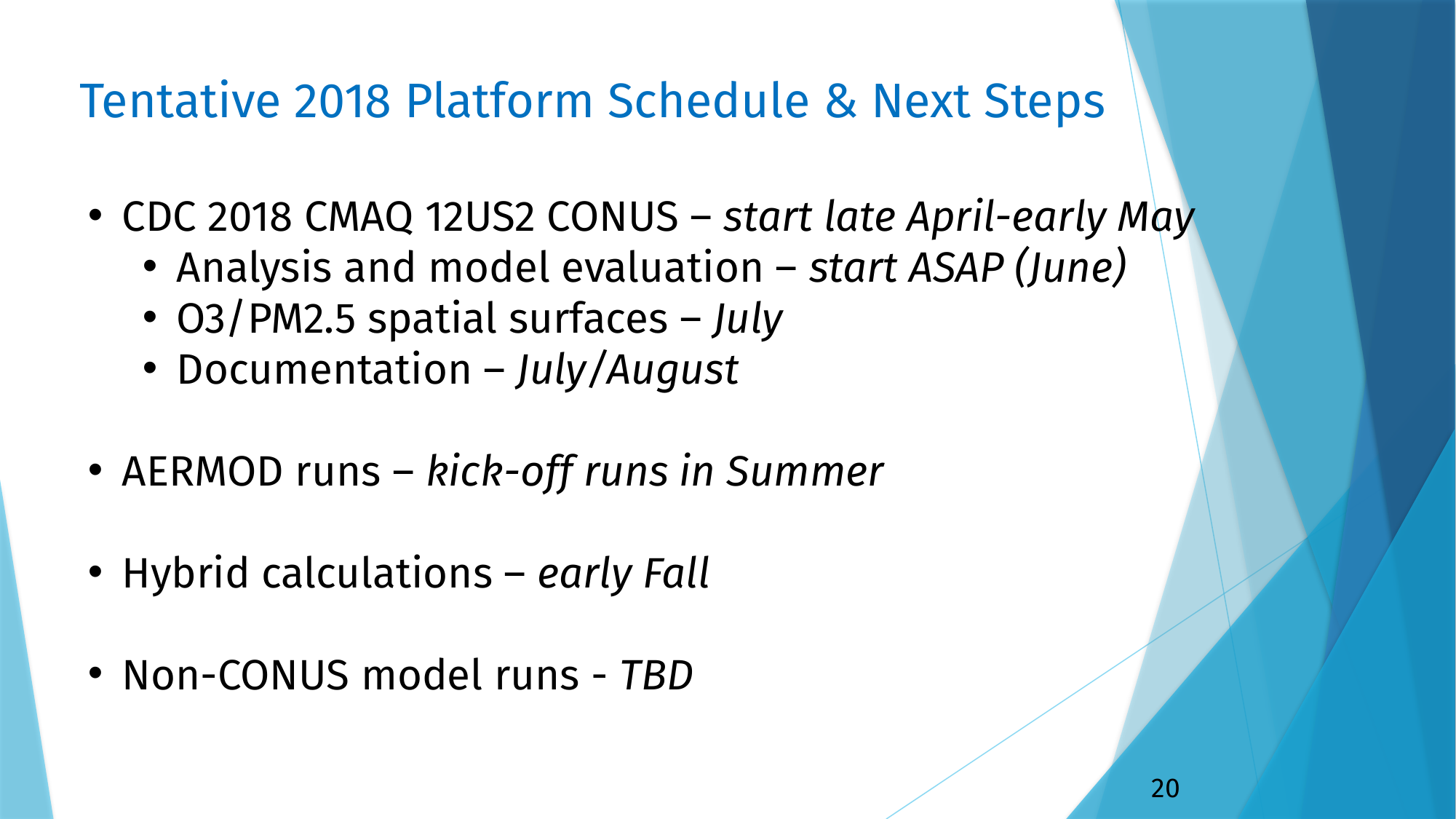

Tentative 2018 Platform Schedule & Next Steps
CDC 2018 CMAQ 12US2 CONUS – start late April-early May
Analysis and model evaluation – start ASAP (June)
O3/PM2.5 spatial surfaces – July
Documentation – July/August

AERMOD runs – kick-off runs in Summer

Hybrid calculations – early Fall

Non-CONUS model runs - TBD
20